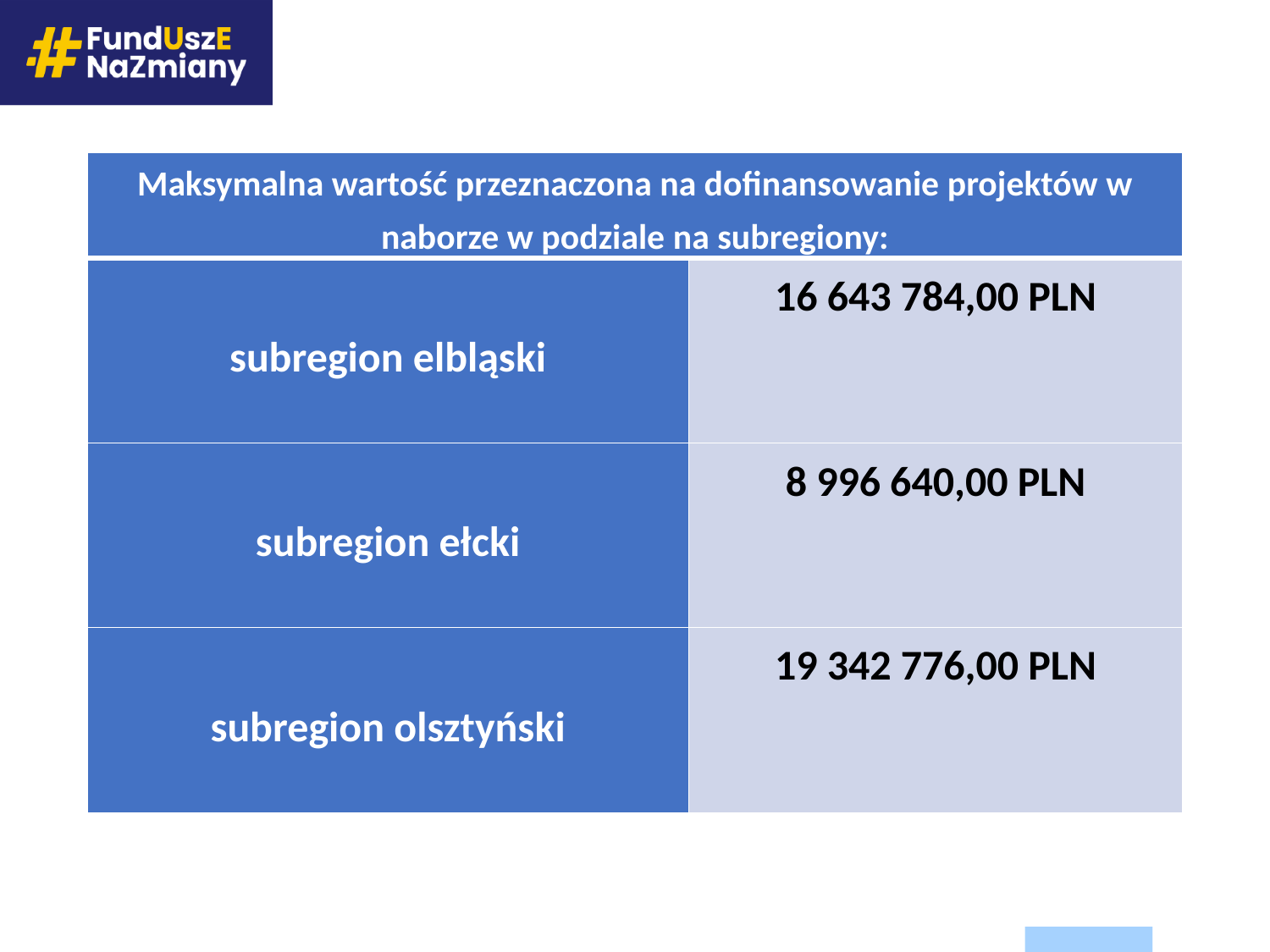

| Maksymalna wartość przeznaczona na dofinansowanie projektów w naborze w podziale na subregiony: |  |
| --- | --- |
| subregion elbląski | 16 643 784,00 PLN |
| subregion ełcki | 8 996 640,00 PLN |
| subregion olsztyński | 19 342 776,00 PLN |